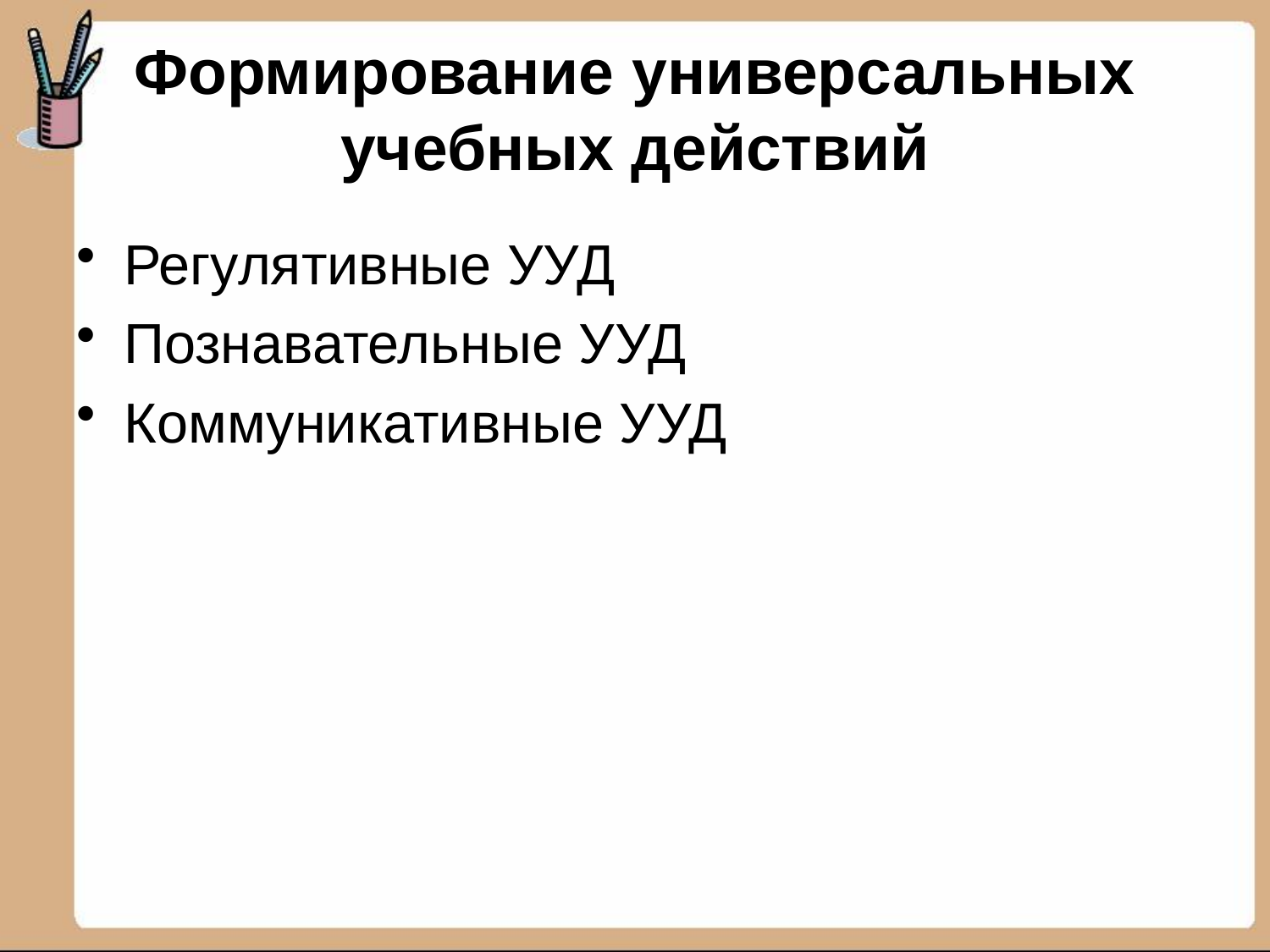

# Формирование универсальных учебных действий
Регулятивные УУД
Познавательные УУД
Коммуникативные УУД